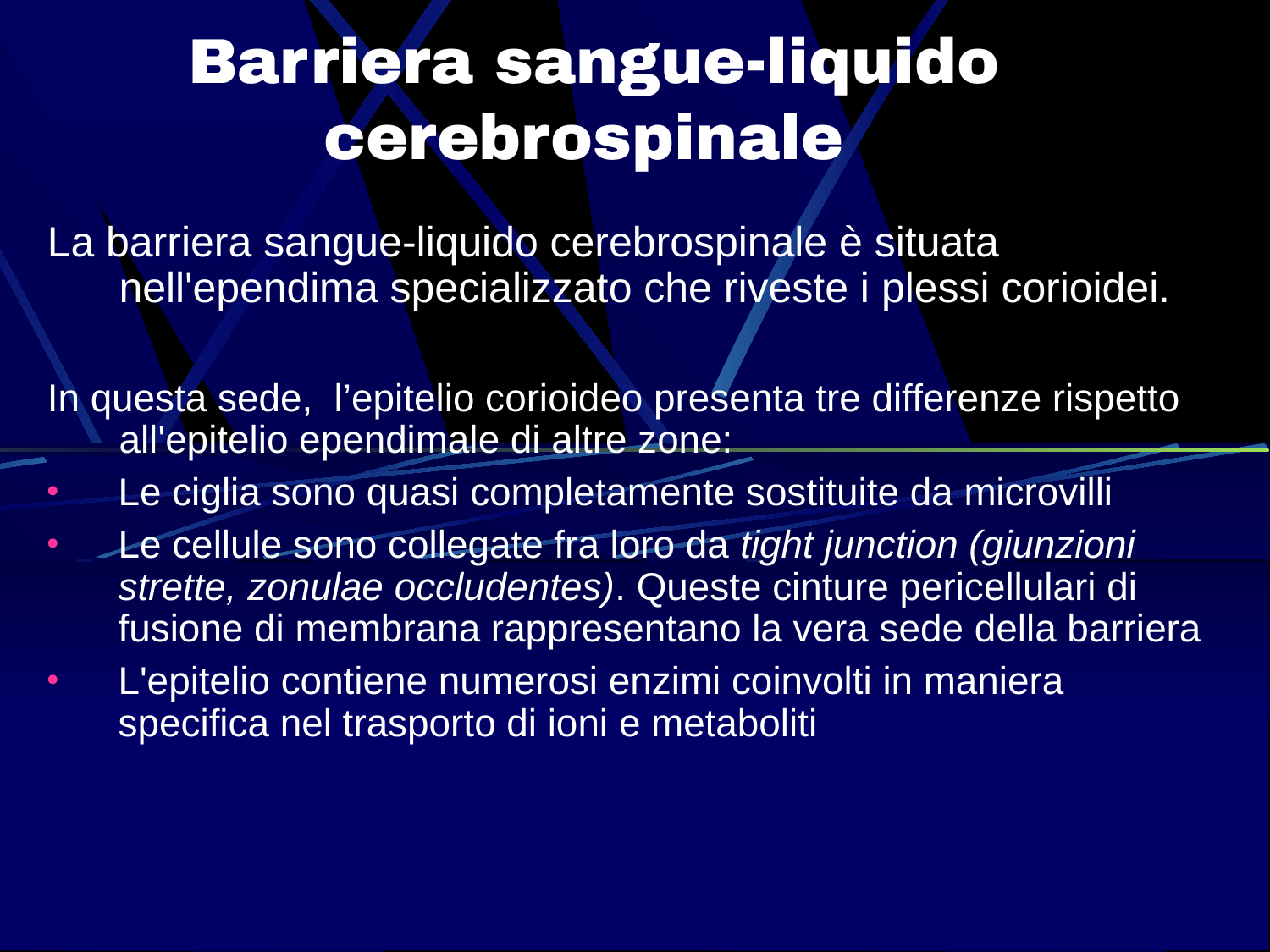

Barriera sangue-liquido
cerebrospinale
# La barriera sangue-liquido cerebrospinale è situata nell'ependima specializzato che riveste i plessi corioidei.

In questa sede,  l’epitelio corioideo presenta tre differenze rispetto all'epitelio ependimale di altre zone:
Le ciglia sono quasi completamente sostituite da microvilli
Le cellule sono collegate fra loro da tight junction (giunzioni strette, zonulae occludentes). Queste cinture pericellulari di fusione di membrana rappresentano la vera sede della barriera
L'epitelio contiene numerosi enzimi coinvolti in maniera specifica nel trasporto di ioni e metaboliti